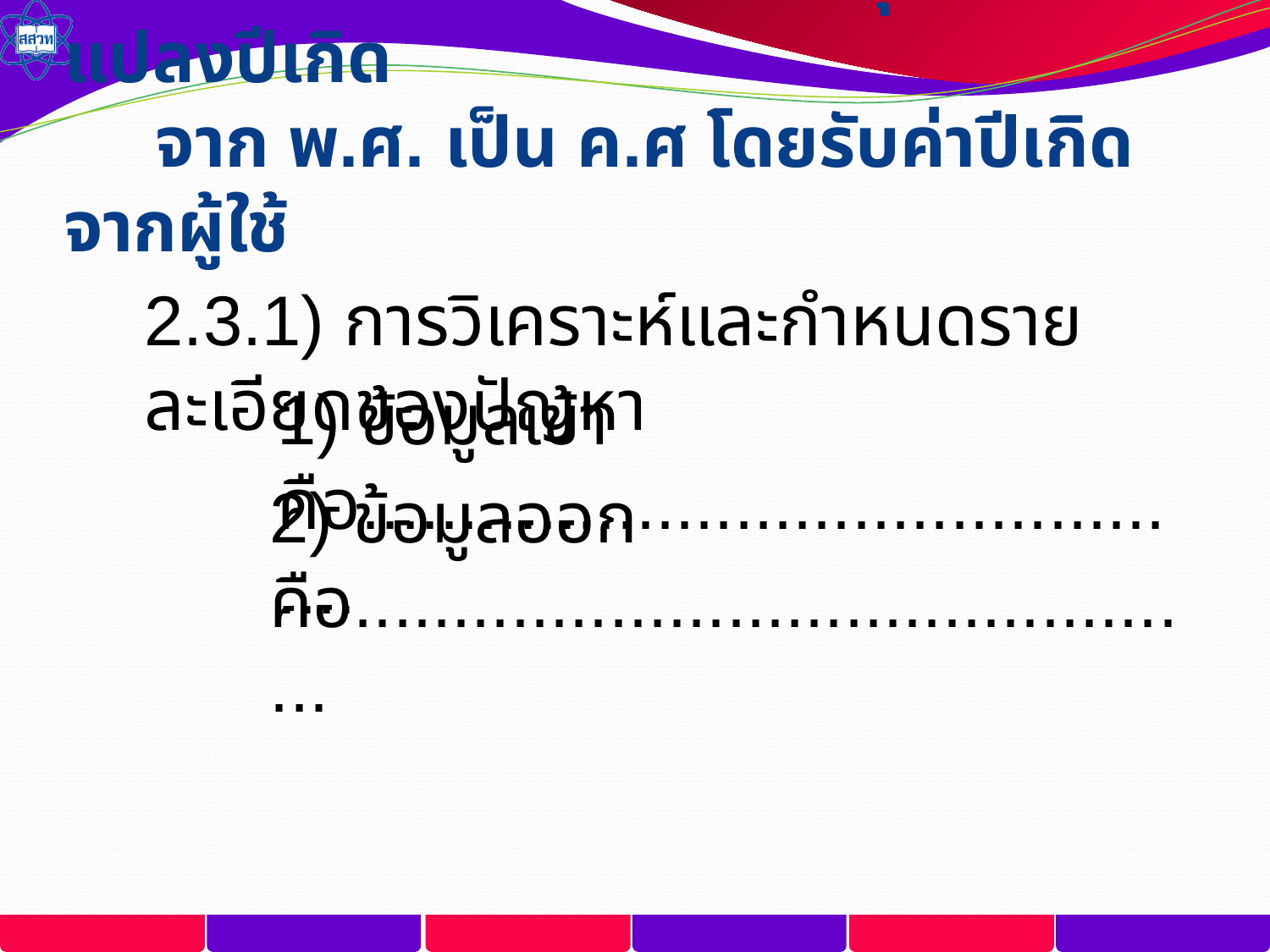

# 2.3 เขียนฟังก์ชันคำนวณอายุ  และแปลงปีเกิด จาก พ.ศ. เป็น ค.ศ โดยรับค่าปีเกิด จากผู้ใช้
2.3.1) การวิเคราะห์และกำหนดรายละเอียดของปัญหา
1) ข้อมูลเข้า คือ.............................................
2) ข้อมูลออก คือ.............................................